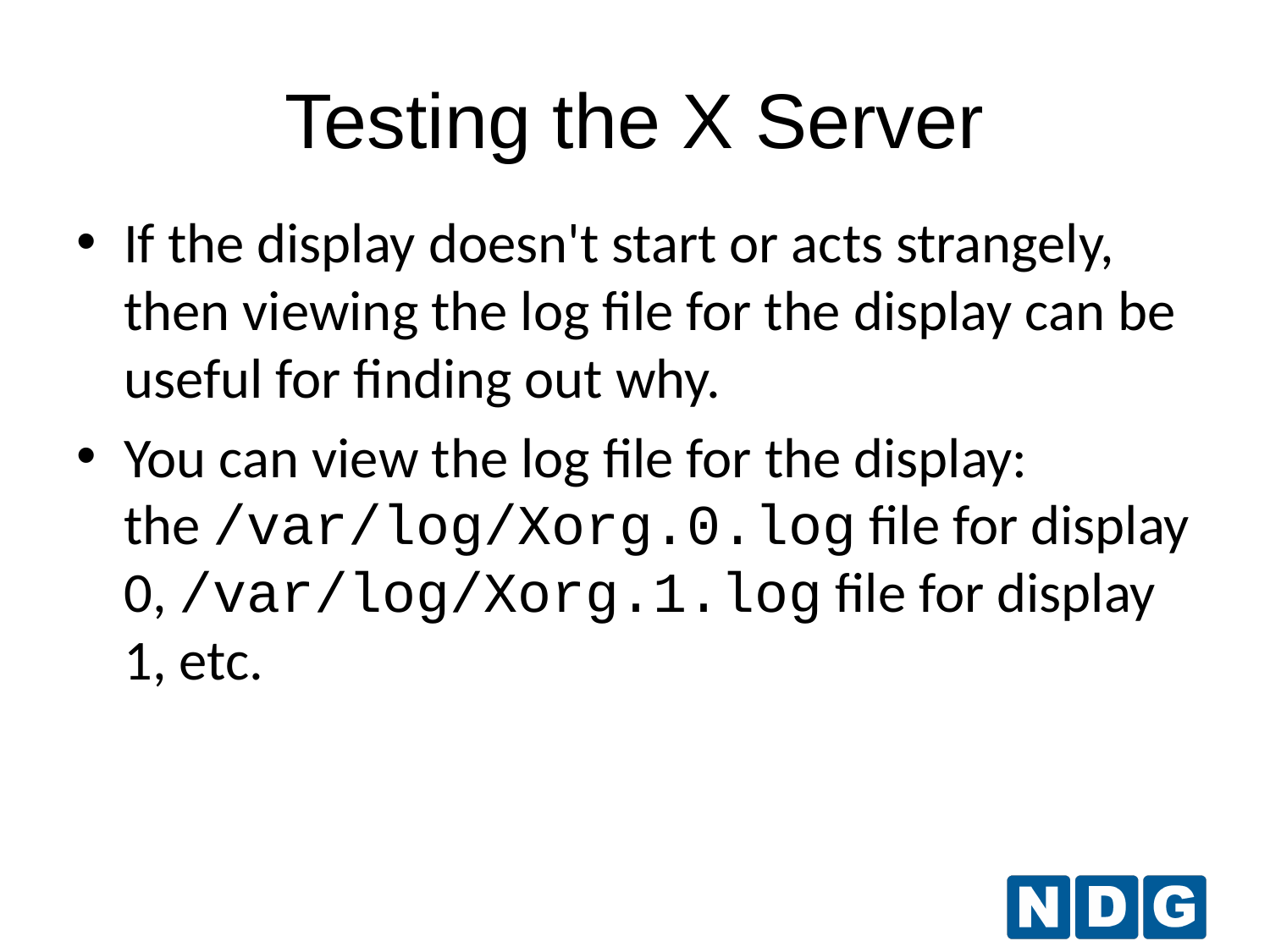

# Testing the X Server
If the display doesn't start or acts strangely, then viewing the log file for the display can be useful for finding out why.
You can view the log file for the display: the /var/log/Xorg.0.log file for display 0, /var/log/Xorg.1.log file for display 1, etc.